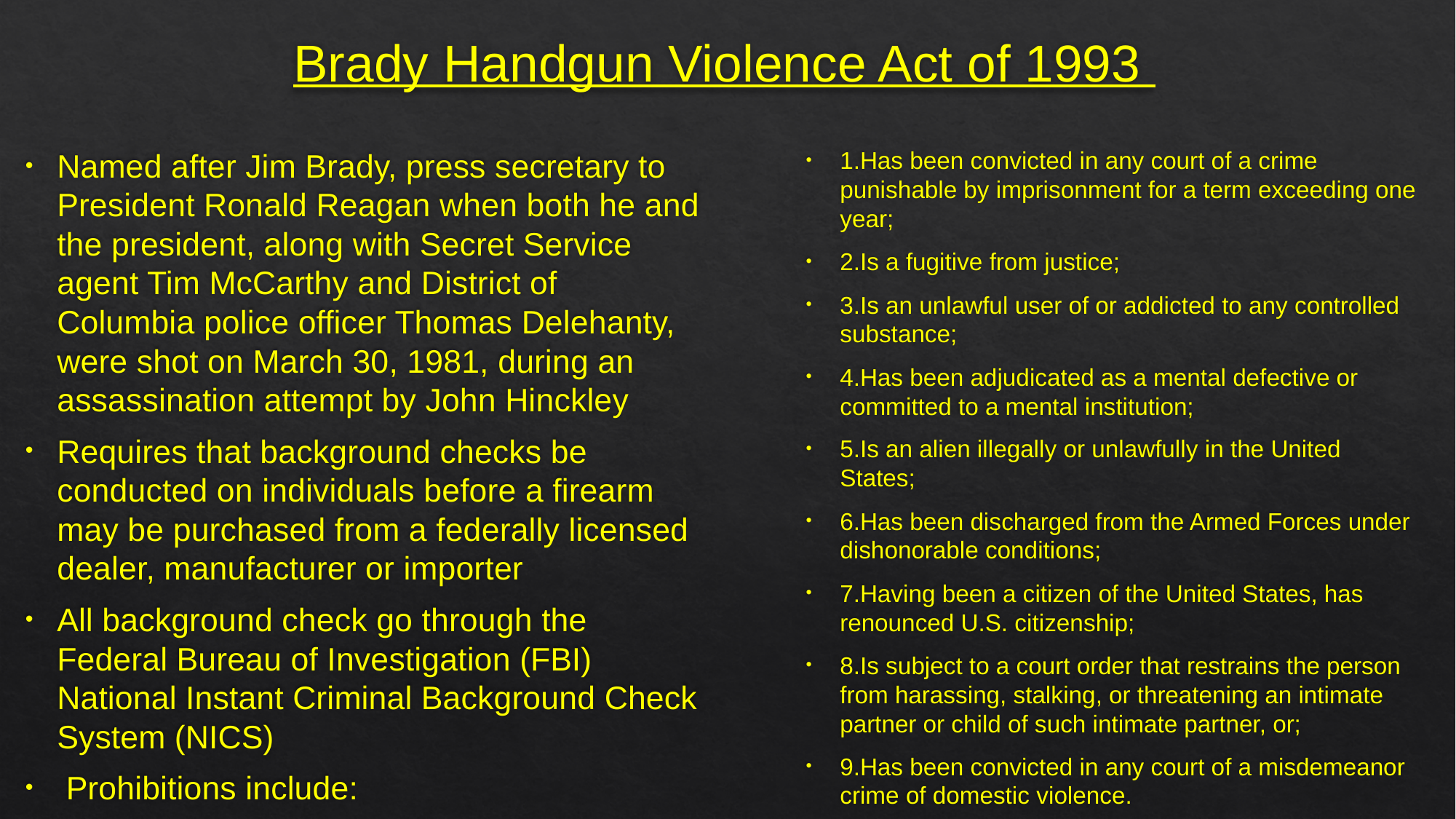

# Brady Handgun Violence Act of 1993
Named after Jim Brady, press secretary to President Ronald Reagan when both he and the president, along with Secret Service agent Tim McCarthy and District of Columbia police officer Thomas Delehanty, were shot on March 30, 1981, during an assassination attempt by John Hinckley
Requires that background checks be conducted on individuals before a firearm may be purchased from a federally licensed dealer, manufacturer or importer
All background check go through the Federal Bureau of Investigation (FBI) National Instant Criminal Background Check System (NICS)
 Prohibitions include:

1.Has been convicted in any court of a crime punishable by imprisonment for a term exceeding one year;
2.Is a fugitive from justice;
3.Is an unlawful user of or addicted to any controlled substance;
4.Has been adjudicated as a mental defective or committed to a mental institution;
5.Is an alien illegally or unlawfully in the United States;
6.Has been discharged from the Armed Forces under dishonorable conditions;
7.Having been a citizen of the United States, has renounced U.S. citizenship;
8.Is subject to a court order that restrains the person from harassing, stalking, or threatening an intimate partner or child of such intimate partner, or;
9.Has been convicted in any court of a misdemeanor crime of domestic violence.
10.Has a record of being a felon